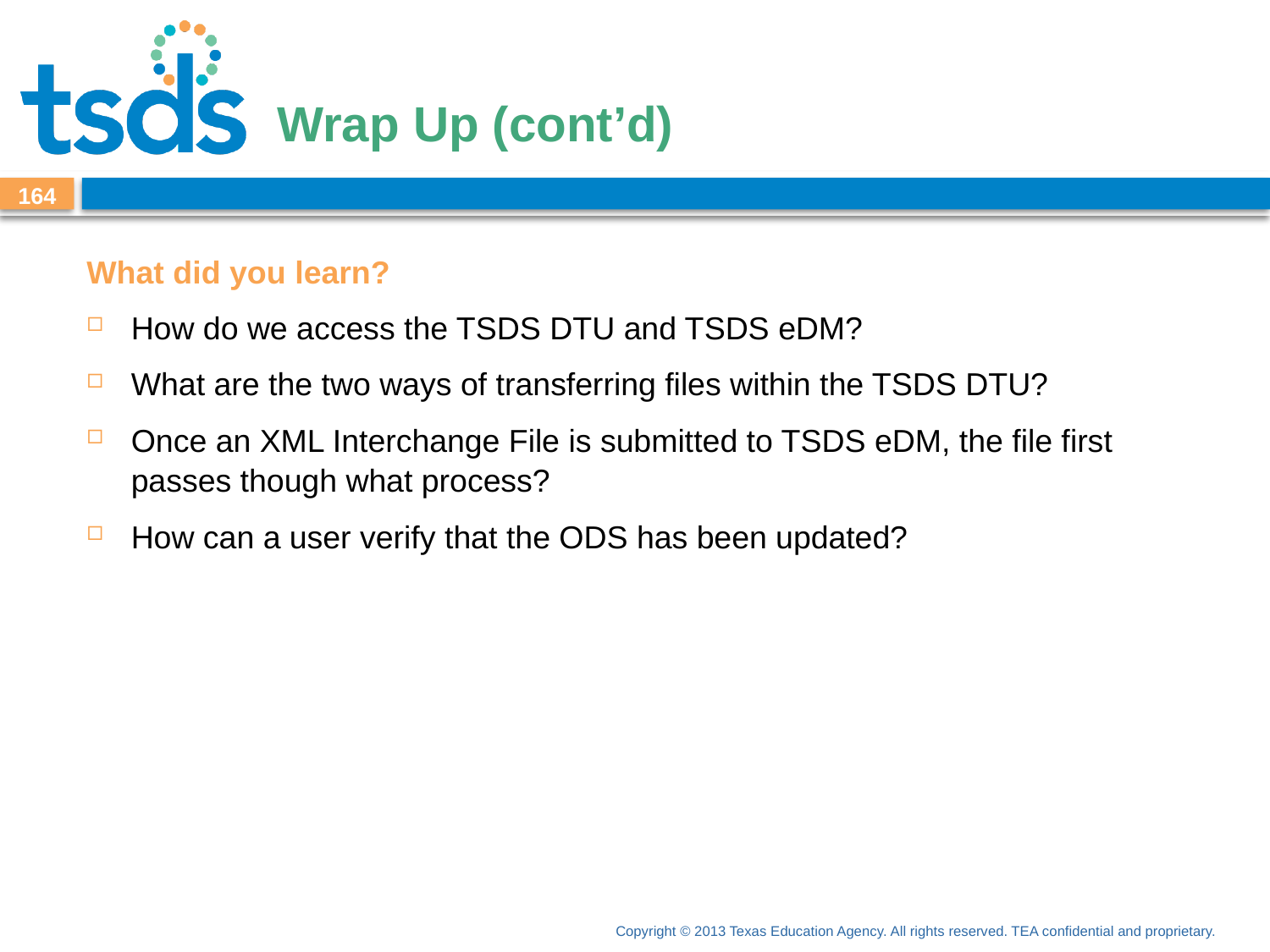

# Wrap Up (cont’d)
164
What did you learn?
How do we access the TSDS DTU and TSDS eDM?
What are the two ways of transferring files within the TSDS DTU?
Once an XML Interchange File is submitted to TSDS eDM, the file first passes though what process?
How can a user verify that the ODS has been updated?